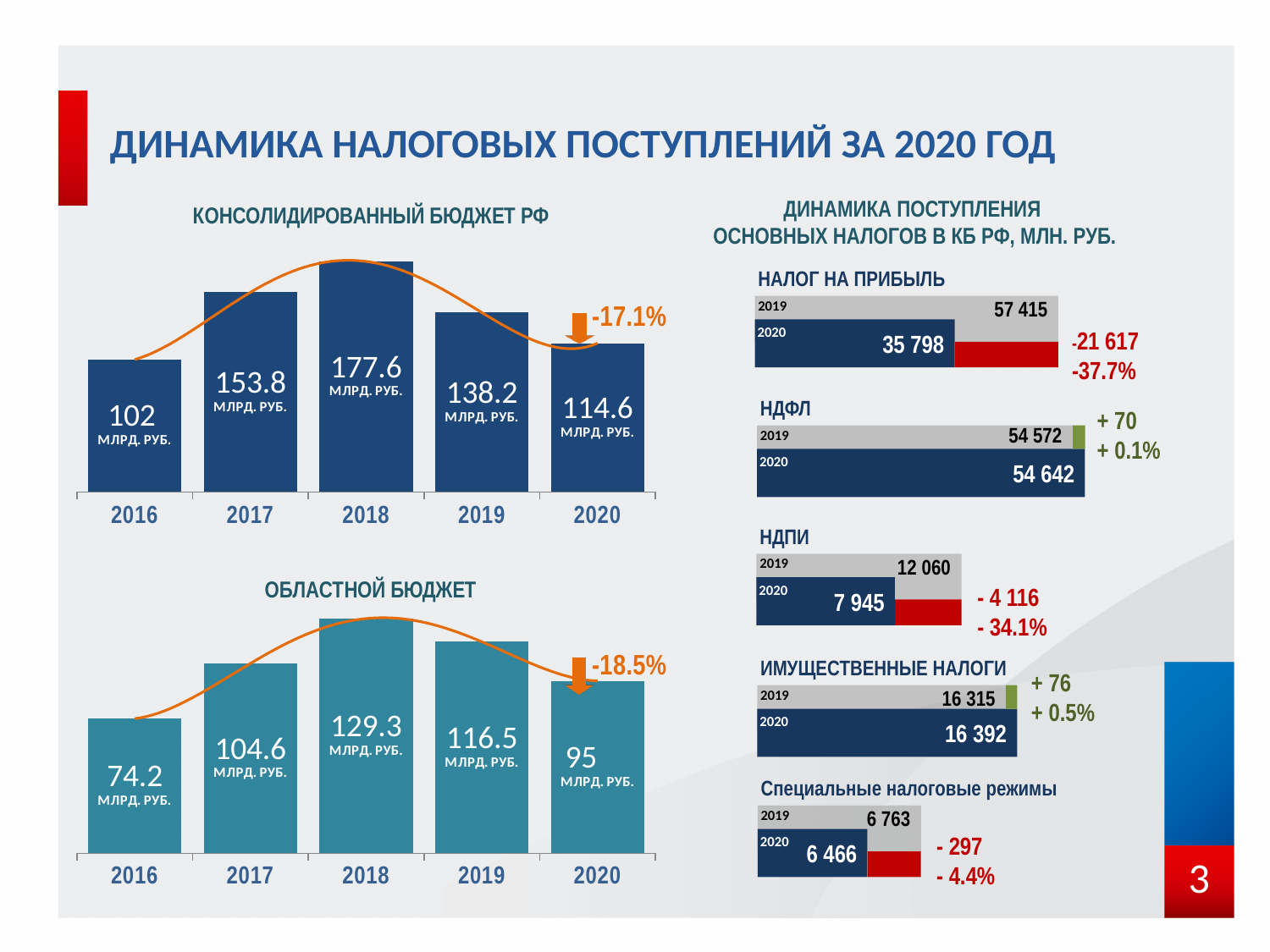

# ДИНАМИКА НАЛОГОВЫХ ПОСТУПЛЕНИЙ ЗА 2020 ГОД
ДИНАМИКА ПОСТУПЛЕНИЯ
ОСНОВНЫХ НАЛОГОВ В КБ РФ, МЛН. РУБ.

### Chart

| Category | Ряд 1 |
|---|---|
| 2016 | 102.0 |
| 2017 | 153.8 |
| 2018 | 177.6 |
| 2019 | 138.2 |
| 2020 | 114.6 |
НАЛОГ НА ПРИБЫЛЬ
57 415
35 798
-21 617
-37.7%

2019
2020
НДФЛ
+ 70
+ 0.1%
54 572
54 642

2019
2020
НДПИ
12 060
7 945
- 4 116
- 34.1%

2019
2020

### Chart

| Category | Ряд 1 |
|---|---|
| 2016 | 74.2 |
| 2017 | 104.6 |
| 2018 | 129.3 |
| 2019 | 116.5 |
| 2020 | 95.0 |
ИМУЩЕСТВЕННЫЕ НАЛОГИ
+ 76
+ 0.5%
16 315
16 392

2019
2020
Специальные налоговые режимы
6 763
6 466
- 297
- 4.4%

2019
2020
3